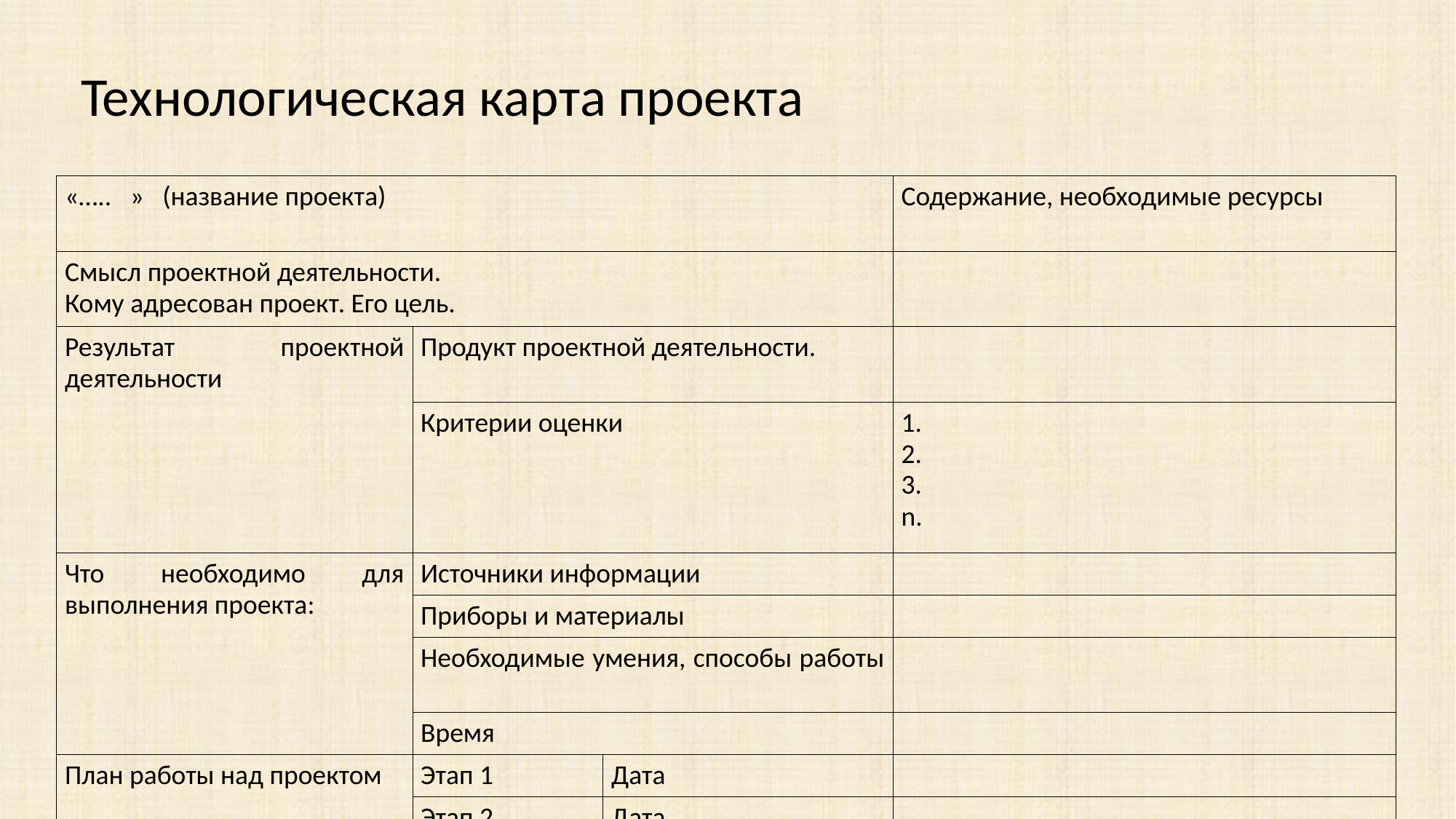

Технологическая карта проекта
| «….. » (название проекта) |  |  | Содержание, необходимые ресурсы |
| --- | --- | --- | --- |
| Смысл проектной деятельности. Кому адресован проект. Его цель. |  |  |  |
| Результат проектной деятельности | Продукт проектной деятельности. |  |  |
|  | Критерии оценки |  | 1. 2. 3. n. |
| Что необходимо для выполнения проекта: | Источники информации |  |  |
|  | Приборы и материалы |  |  |
|  | Необходимые умения, способы работы |  |  |
|  | Время |  |  |
| План работы над проектом | Этап 1 | Дата |  |
|  | Этап 2 | Дата |  |
|  | Этап 3 | Дата |  |
|  | Этап n | Дата |  |